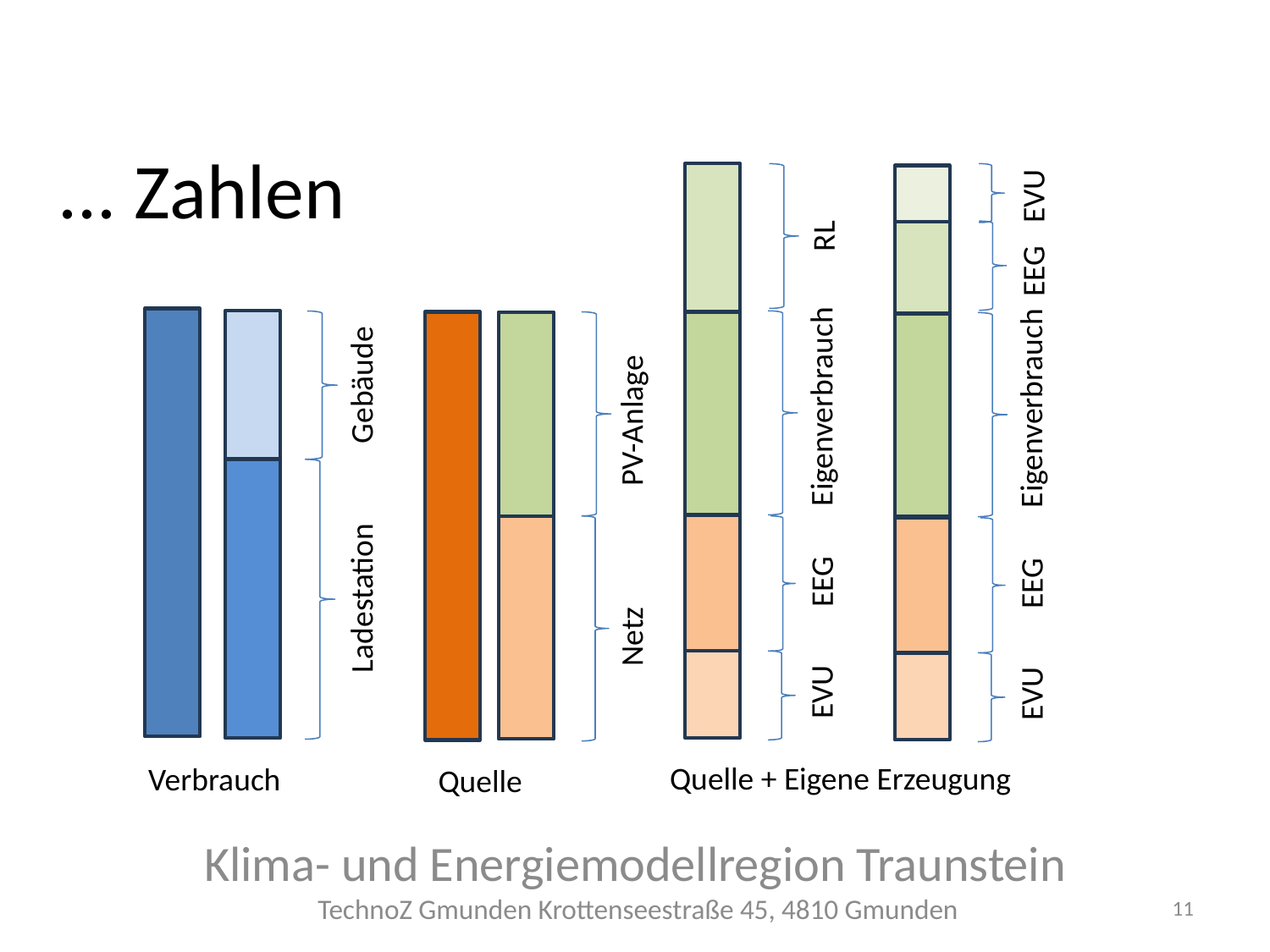

# ... Zahlen

EVU
RL

EEG

Gebäude
Eigenverbrauch
Eigenverbrauch
PV-Anlage

EEG
EEG
Ladestation
Netz

EVU
EVU
Quelle + Eigene Erzeugung
Verbrauch
Quelle
Klima- und Energiemodellregion Traunstein
TechnoZ Gmunden Krottenseestraße 45, 4810 Gmunden
11